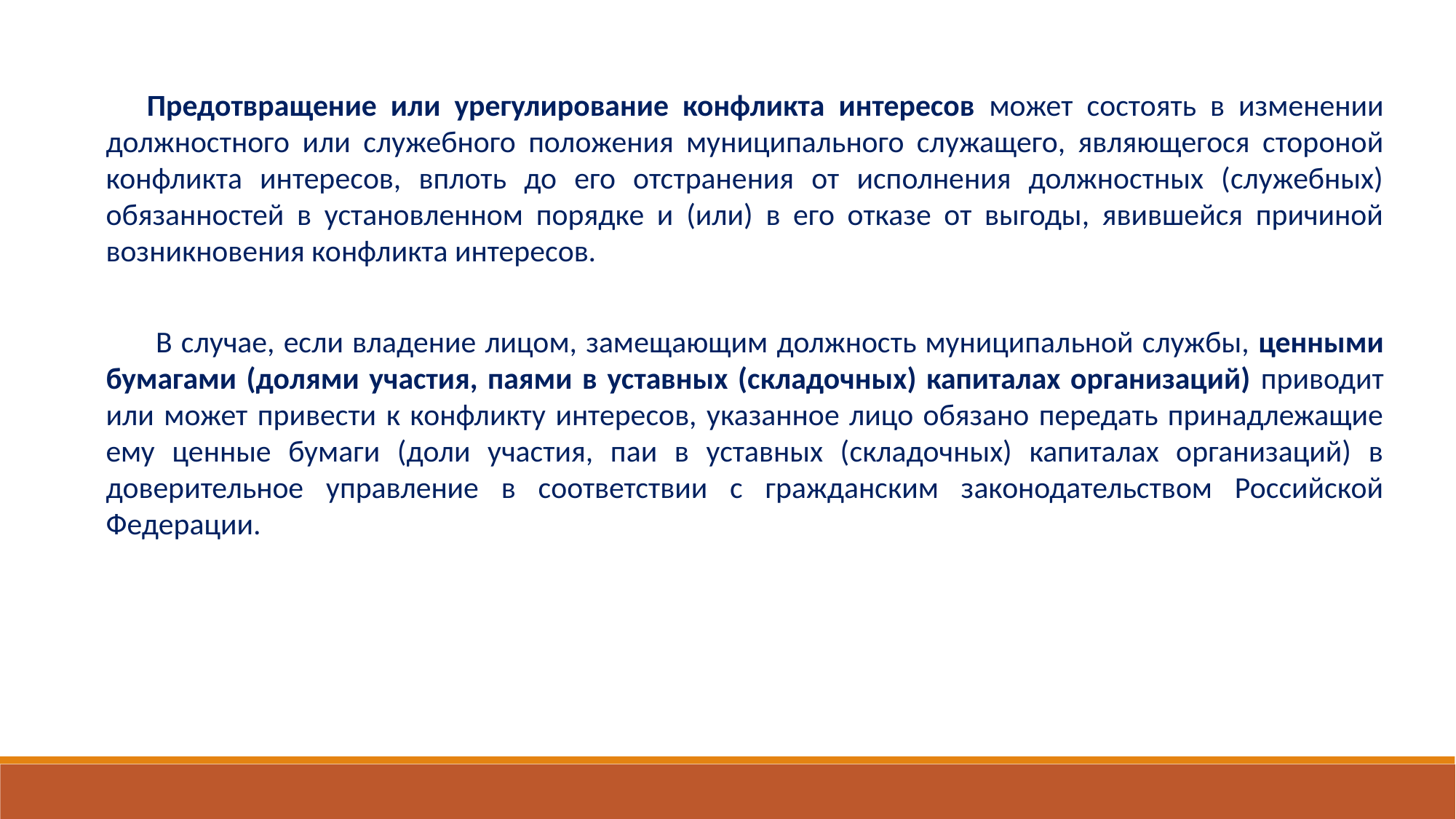

Предотвращение или урегулирование конфликта интересов может состоять в изменении должностного или служебного положения муниципального служащего, являющегося стороной конфликта интересов, вплоть до его отстранения от исполнения должностных (служебных) обязанностей в установленном порядке и (или) в его отказе от выгоды, явившейся причиной возникновения конфликта интересов.

 В случае, если владение лицом, замещающим должность муниципальной службы, ценными бумагами (долями участия, паями в уставных (складочных) капиталах организаций) приводит или может привести к конфликту интересов, указанное лицо обязано передать принадлежащие ему ценные бумаги (доли участия, паи в уставных (складочных) капиталах организаций) в доверительное управление в соответствии с гражданским законодательством Российской Федерации.